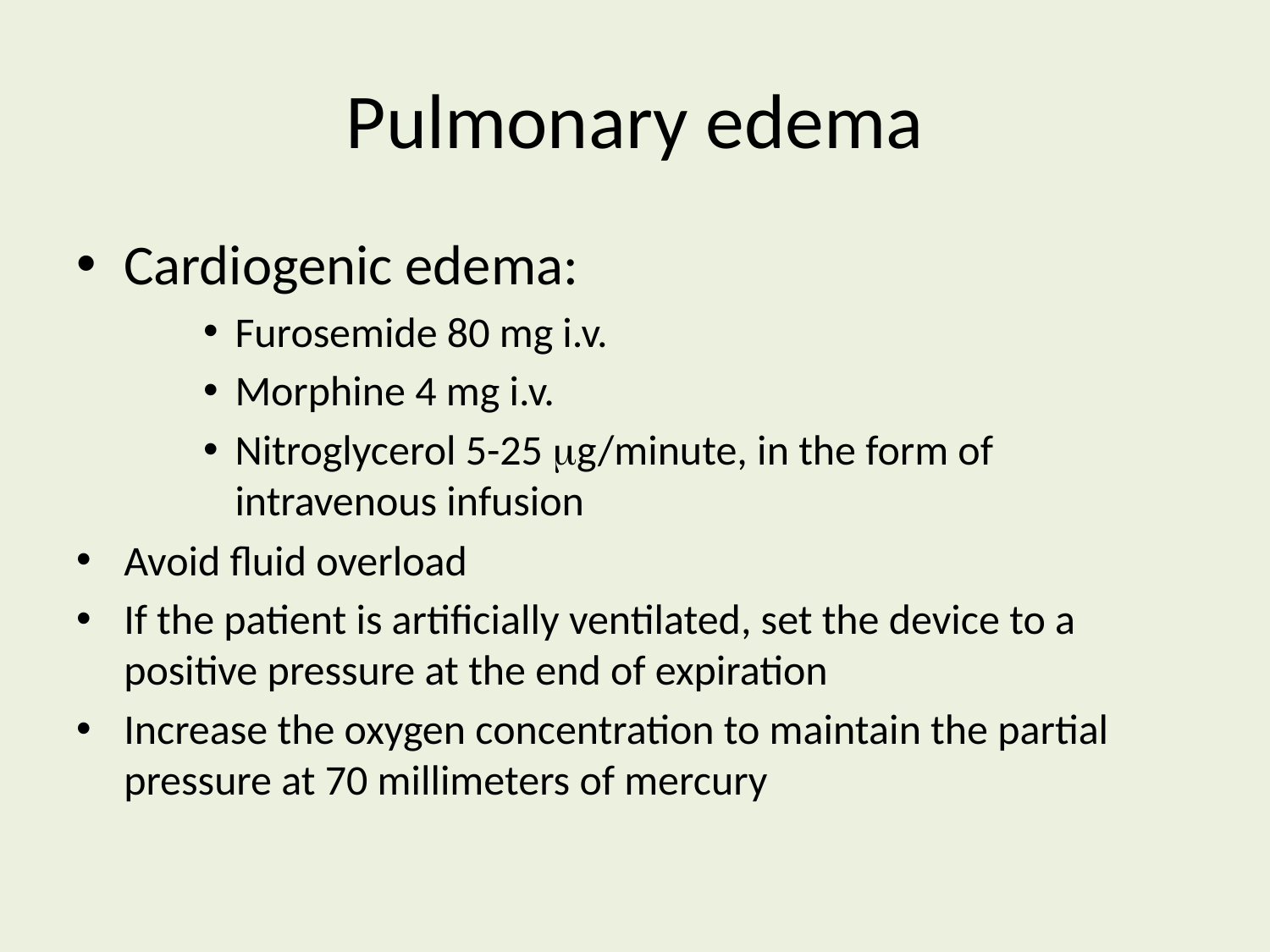

# Pulmonary edema
Cardiogenic edema:
Furosemide 80 mg i.v.
Morphine 4 mg i.v.
Nitroglycerol 5-25 μg/minute, in the form of intravenous infusion
Avoid fluid overload
If the patient is artificially ventilated, set the device to a positive pressure at the end of expiration
Increase the oxygen concentration to maintain the partial pressure at 70 millimeters of mercury